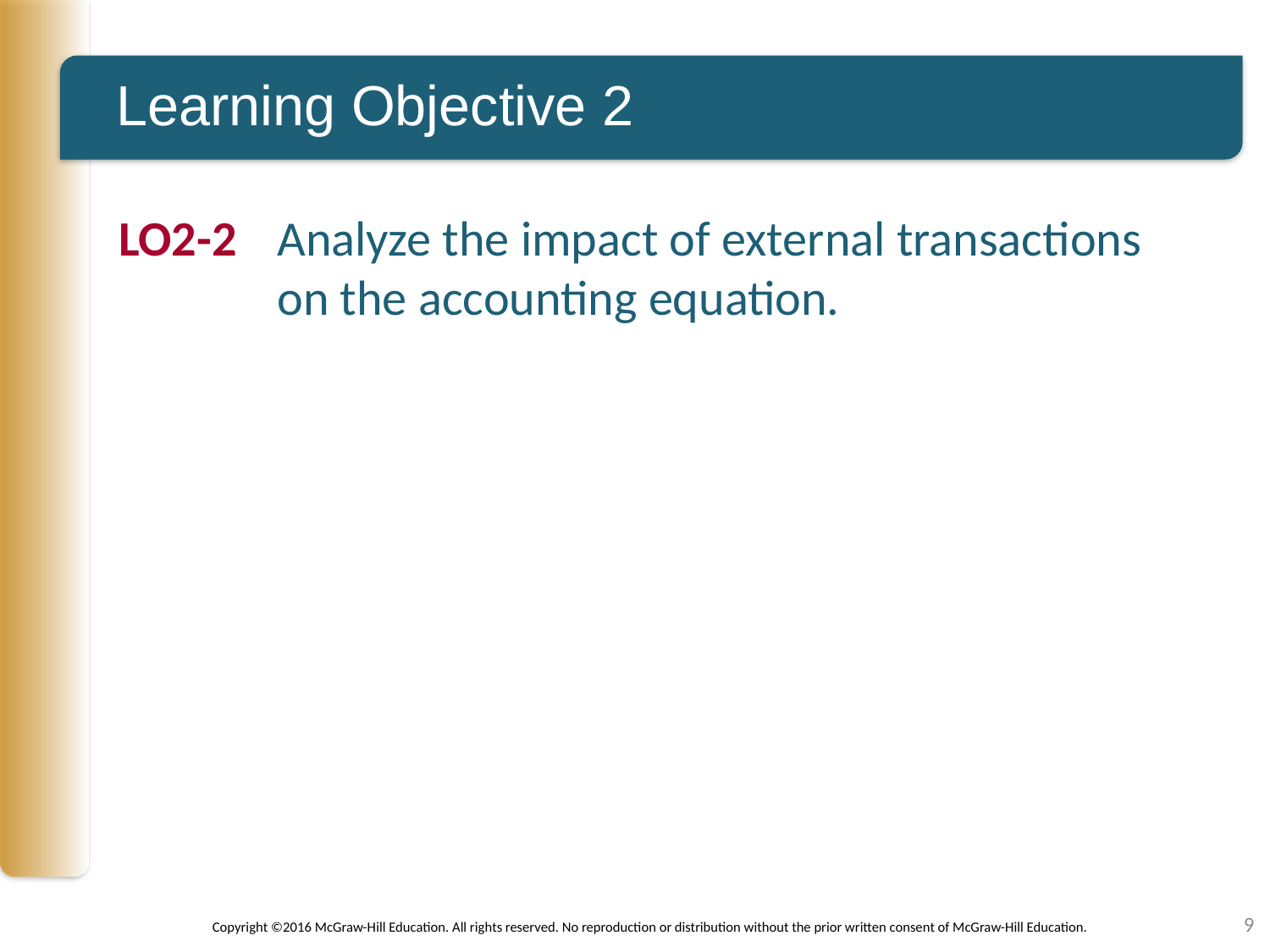

# Learning Objective 2
LO2-2	Analyze the impact of external transactions on the accounting equation.
9
Copyright ©2016 McGraw-Hill Education. All rights reserved. No reproduction or distribution without the prior written consent of McGraw-Hill Education.